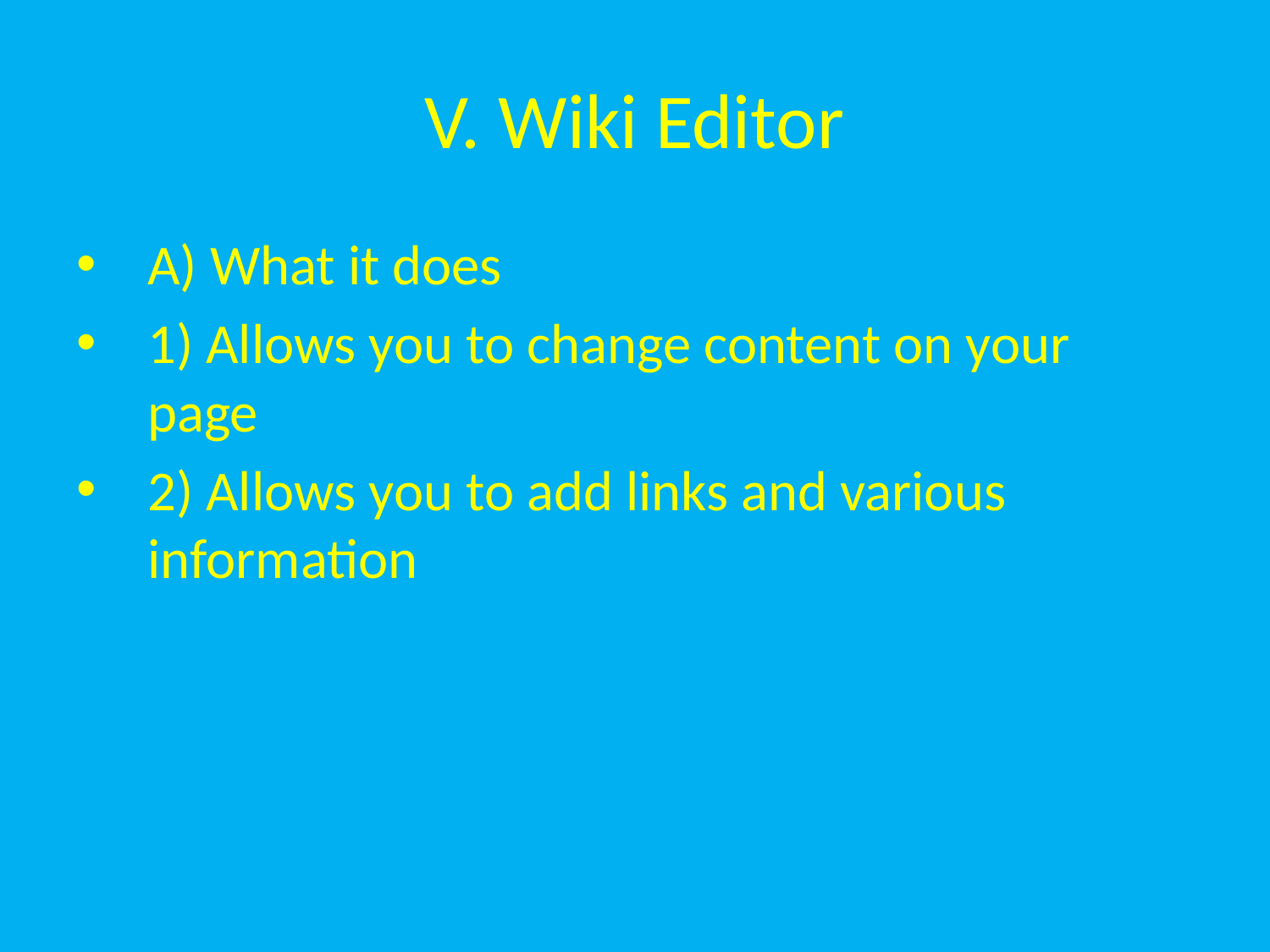

# V. Wiki Editor
A) What it does
1) Allows you to change content on your page
2) Allows you to add links and various information